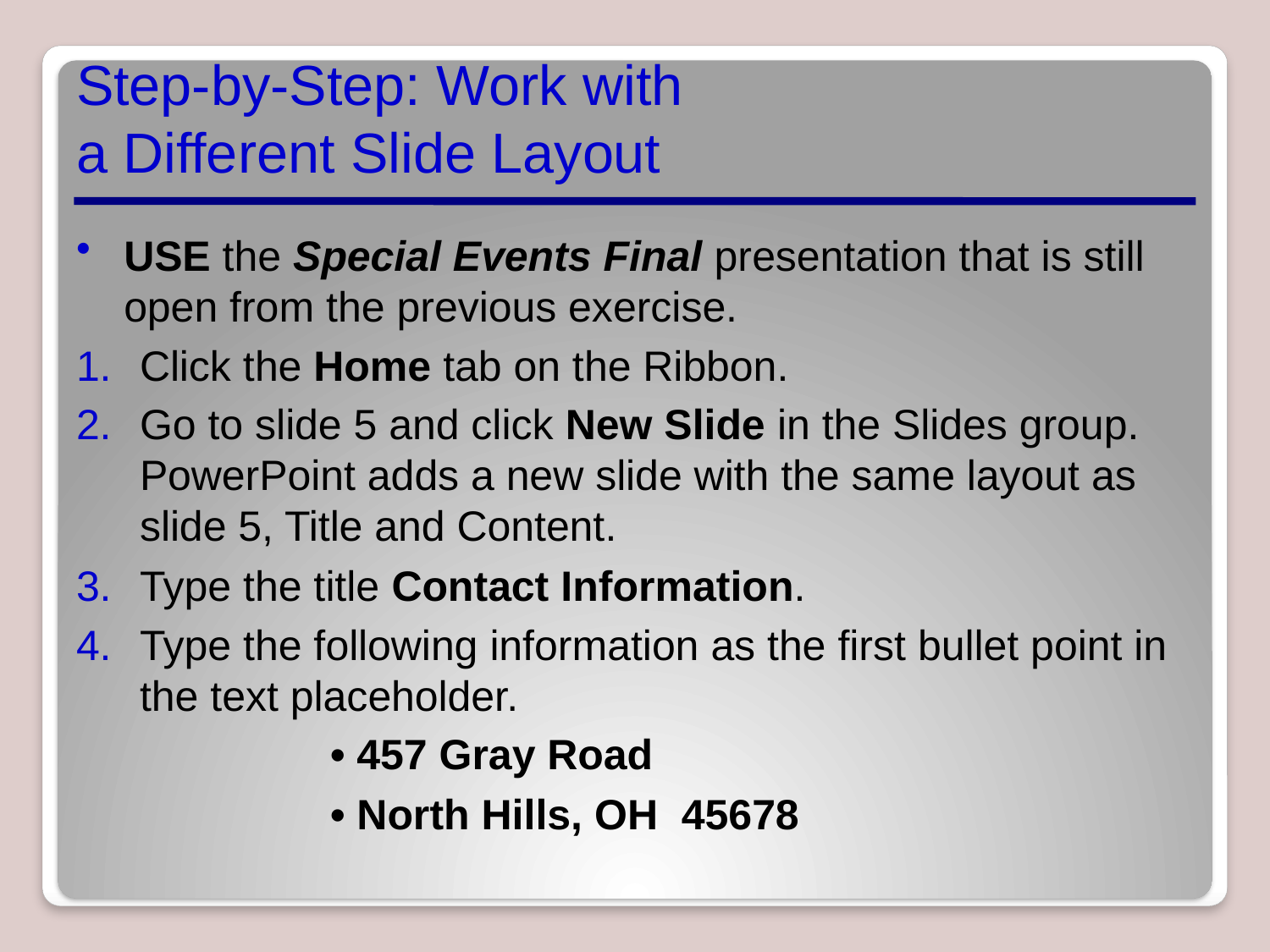

# Step-by-Step: Work with a Different Slide Layout
USE the Special Events Final presentation that is still open from the previous exercise.
Click the Home tab on the Ribbon.
Go to slide 5 and click New Slide in the Slides group. PowerPoint adds a new slide with the same layout as slide 5, Title and Content.
Type the title Contact Information.
Type the following information as the first bullet point in the text placeholder.
		• 457 Gray Road
		• North Hills, OH  45678